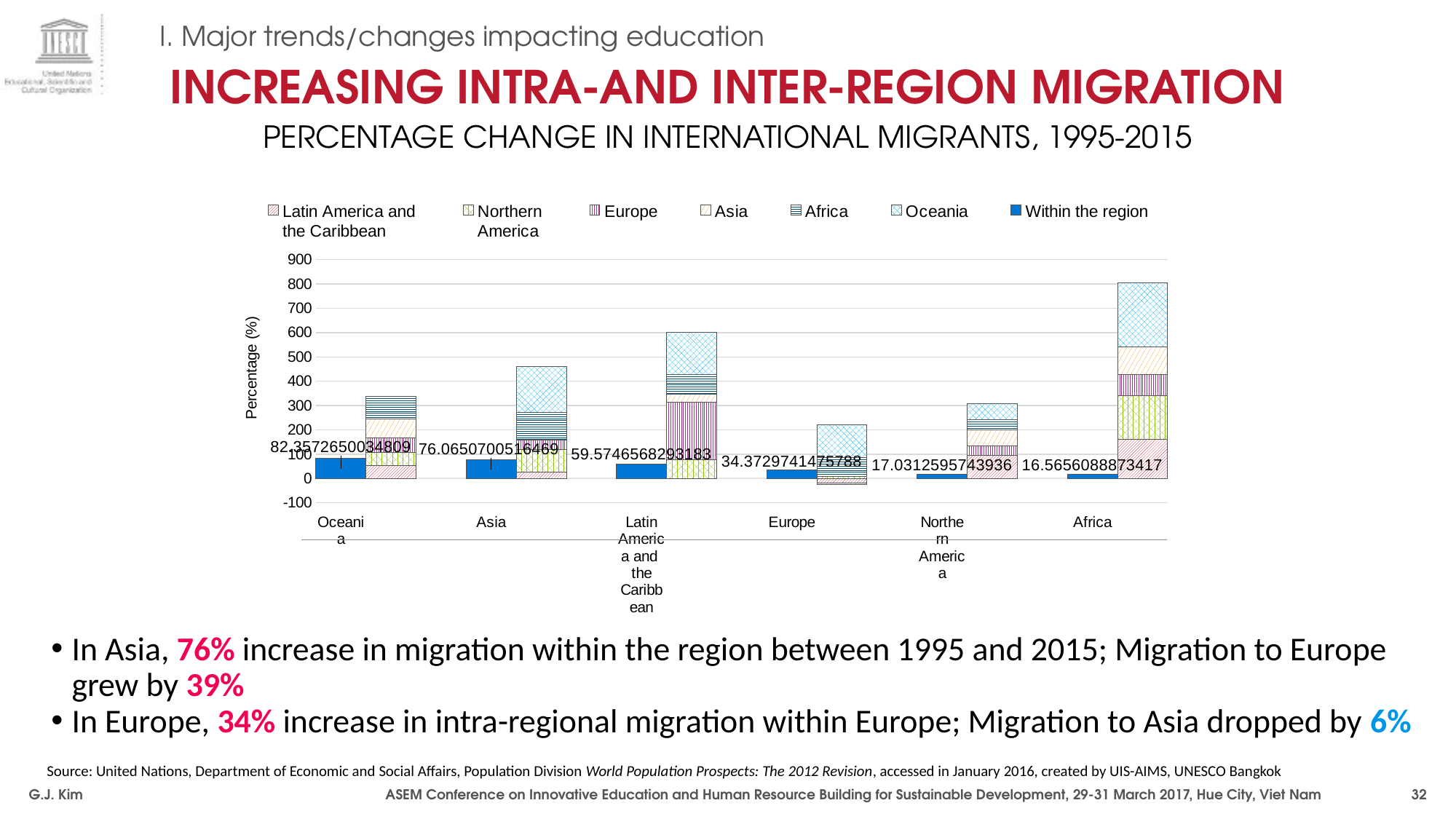

increasing intra-and inter-region migration
I. Major trends/changes impacting education
Percentage change in international migrants, 1995-2015

### Chart

| Category | Latin America and
the Caribbean | Northern
America | Europe | Asia | Africa | Oceania | Within the region |
|---|---|---|---|---|---|---|---|
| Oceania | None | None | None | None | None | None | 82.35726500348093 |
|  | 52.268683274021356 | 55.11581325476587 | 60.61561716925873 | 75.22032960518516 | 94.00621996041843 | None | None |
|  | None | None | None | None | None | None | None |
| Asia | None | None | None | None | None | None | 76.06507005164694 |
|  | 26.352157098755114 | 92.51142630020873 | 39.01075915420766 | None | 114.61885155271001 | 186.4668966581785 | None |
|  | None | None | None | None | None | None | None |
| Latin America and
the Caribbean | None | None | None | None | None | None | 59.57465682931834 |
|  | None | 78.21409018014081 | 235.59345902720256 | 32.752157588156386 | 81.44596487447473 | 173.1152154166741 | None |
|  | None | None | None | None | None | None | None |
| Europe | None | None | None | None | None | None | 34.37297414757883 |
|  | -19.471498036547157 | 8.877252995397464 | None | -6.429760265457631 | 77.01272411267989 | 135.50284027799816 | None |
|  | None | None | None | None | None | None | None |
| Northern America | None | None | None | None | None | None | 17.031259574393584 |
|  | 93.84768094227388 | None | 38.658688869997434 | 66.11726495726495 | 43.5179485002229 | 65.6509510769003 | None |
|  | None | None | None | None | None | None | None |
| Africa | None | None | None | None | None | None | 16.56560888734168 |
In Asia, 76% increase in migration within the region between 1995 and 2015; Migration to Europe grew by 39%
In Europe, 34% increase in intra-regional migration within Europe; Migration to Asia dropped by 6%
Source: United Nations, Department of Economic and Social Affairs, Population Division World Population Prospects: The 2012 Revision, accessed in January 2016, created by UIS-AIMS, UNESCO Bangkok
G.J. Kim                                                                               ASEM Conference on Innovative Education and Human Resource Building for Sustainable Development, 29-31 March 2017, Hue City, Viet Nam
32